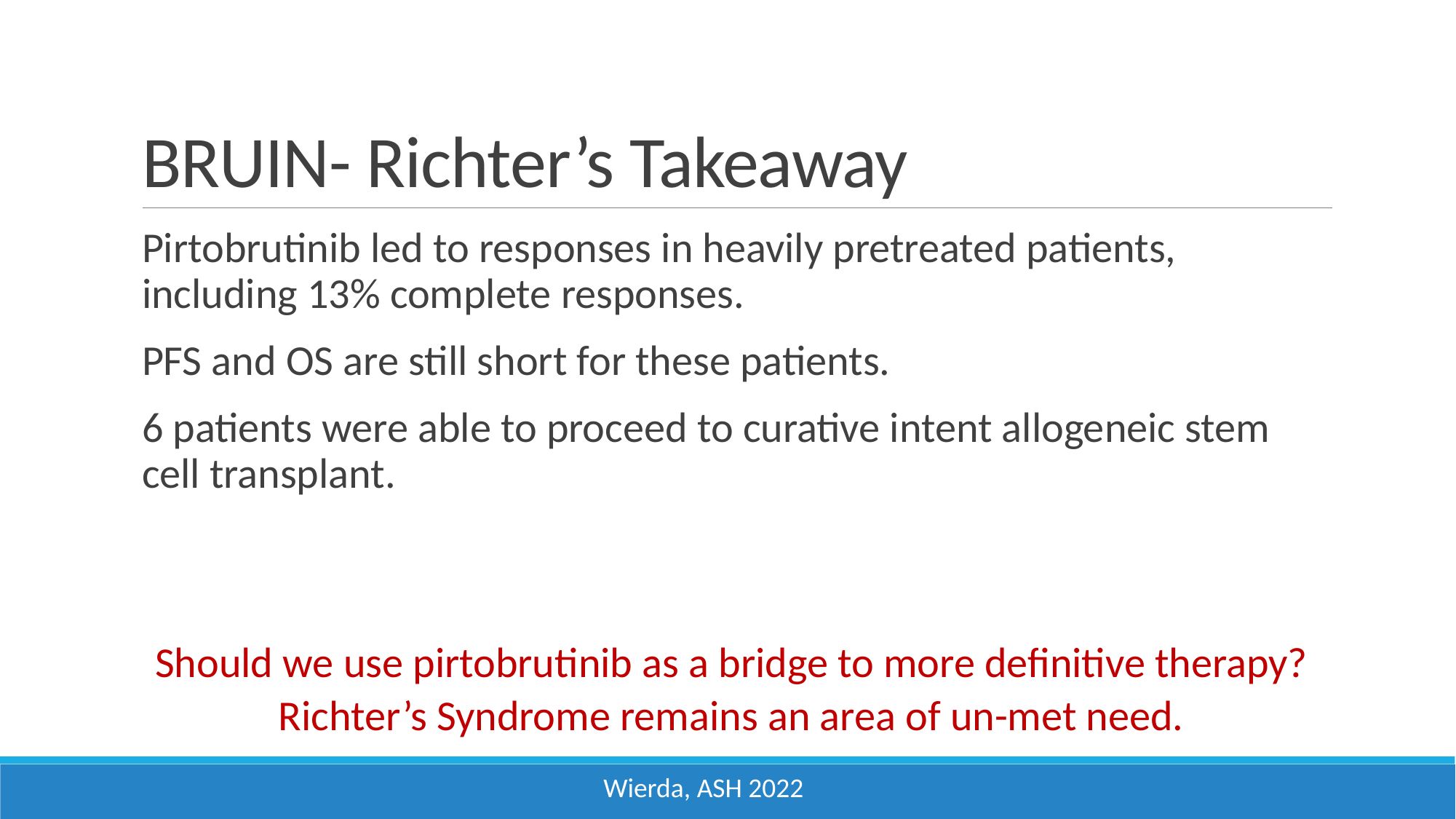

# BRUIN- Richter’s Takeaway
Pirtobrutinib led to responses in heavily pretreated patients, including 13% complete responses.
PFS and OS are still short for these patients.
6 patients were able to proceed to curative intent allogeneic stem cell transplant.
Should we use pirtobrutinib as a bridge to more definitive therapy?
Richter’s Syndrome remains an area of un-met need.
Wierda, ASH 2022